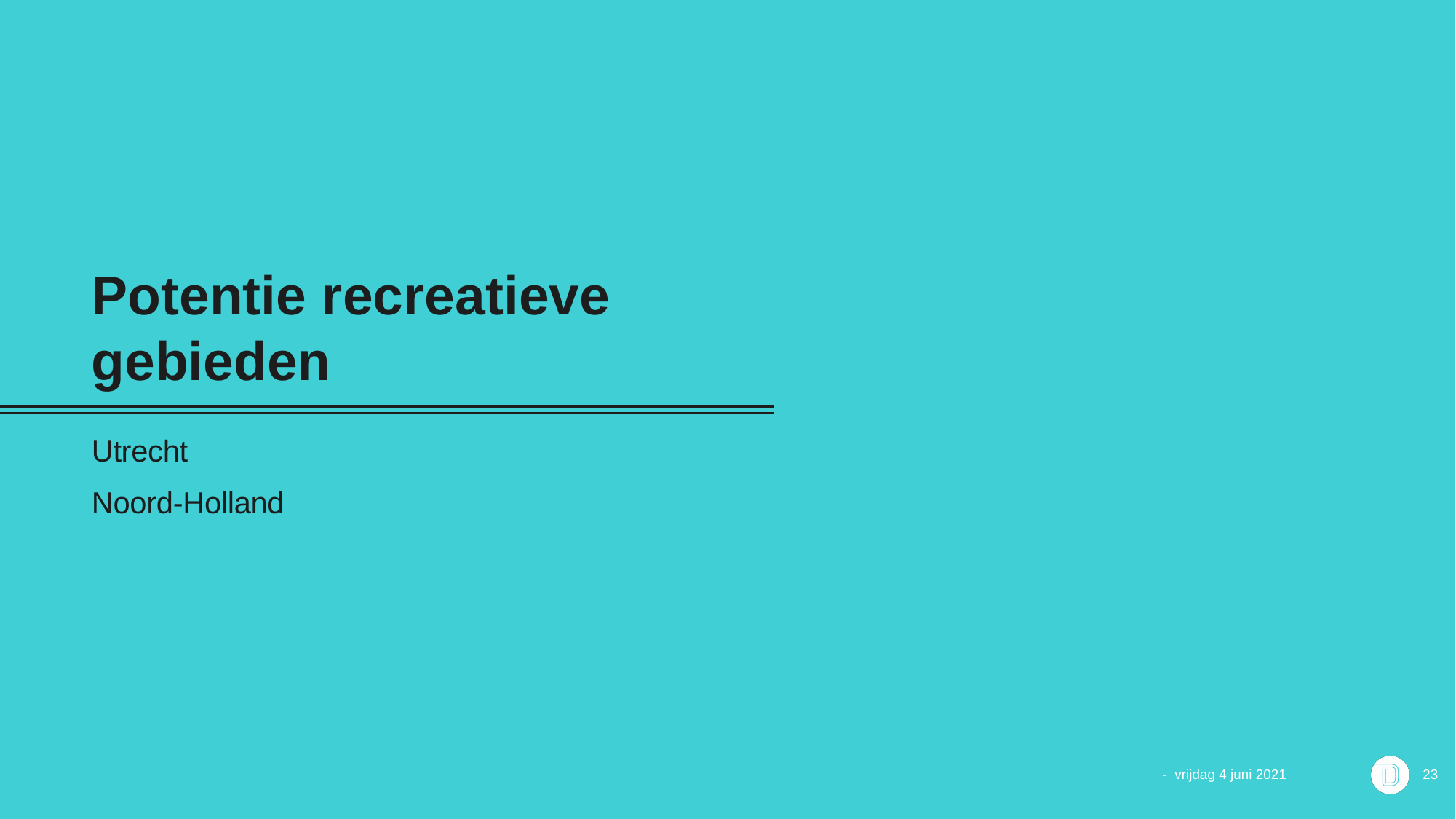

# Potentie recreatieve gebieden
Utrecht
Noord-Holland
vrijdag 4 juni 2021
23